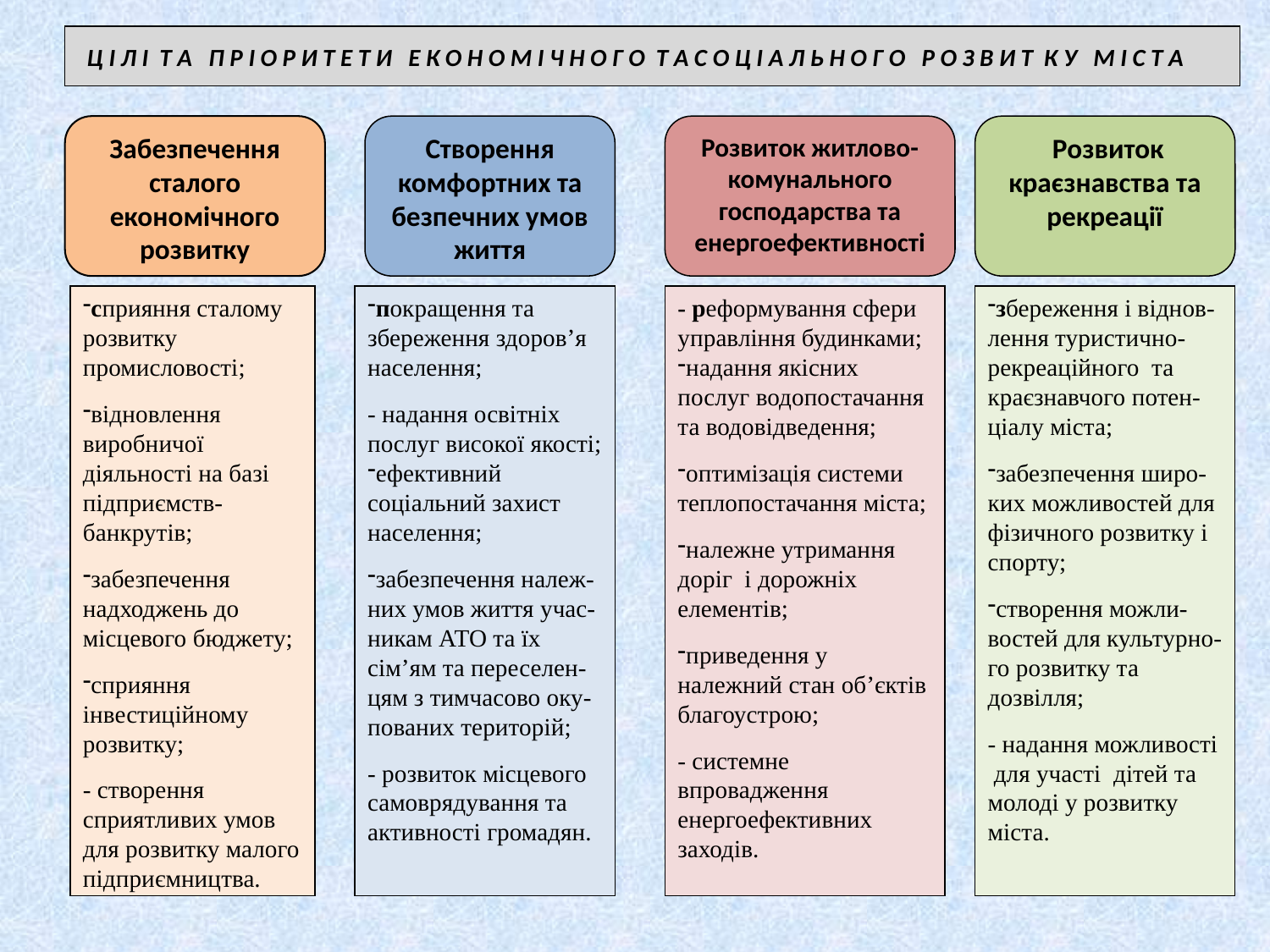

Ц І Л І  Т А   П Р І О Р И Т Е Т И   Е К О Н О М І Ч Н О Г О  Т А С О Ц І А Л Ь Н О Г О   Р О З В И Т  К У   М І С Т А
Забезпечення сталого економічного розвитку
Розвиток житлово-комунального господарства та енергоефективності
 Розвиток краєзнавства та рекреації
Створення комфортних та безпечних умов життя

сприяння сталому розвитку промисловості;

відновлення виробничої діяльності на базі підприємств-банкрутів;

забезпечення надходжень до місцевого бюджету;

сприяння інвестиційному розвитку;

- створення сприятливих умов для розвитку малого підприємництва.

покращення та збереження здоров’я населення;

- надання освітніх послуг високої якості;
ефективний соціальний захист населення;

забезпечення належ-них умов життя учас-никам АТО та їх сім’ям та переселен-цям з тимчасово оку-пованих територій;

- розвиток місцевого самоврядування та активності громадян.

- реформування сфери управління будинками;
надання якісних послуг водопостачання та водовідведення;

оптимізація системи теплопостачання міста;

належне утримання доріг  і дорожніх елементів;

приведення у належний стан об’єктів благоустрою;

- системне впровадження енергоефективних заходів.

збереження і віднов-лення туристично-рекреаційного  та краєзнавчого потен-ціалу міста;

забезпечення широ-ких можливостей для фізичного розвитку і спорту;

створення можли-востей для культурно-го розвитку та дозвілля;

- надання можливості  для участі  дітей та молоді у розвитку міста.